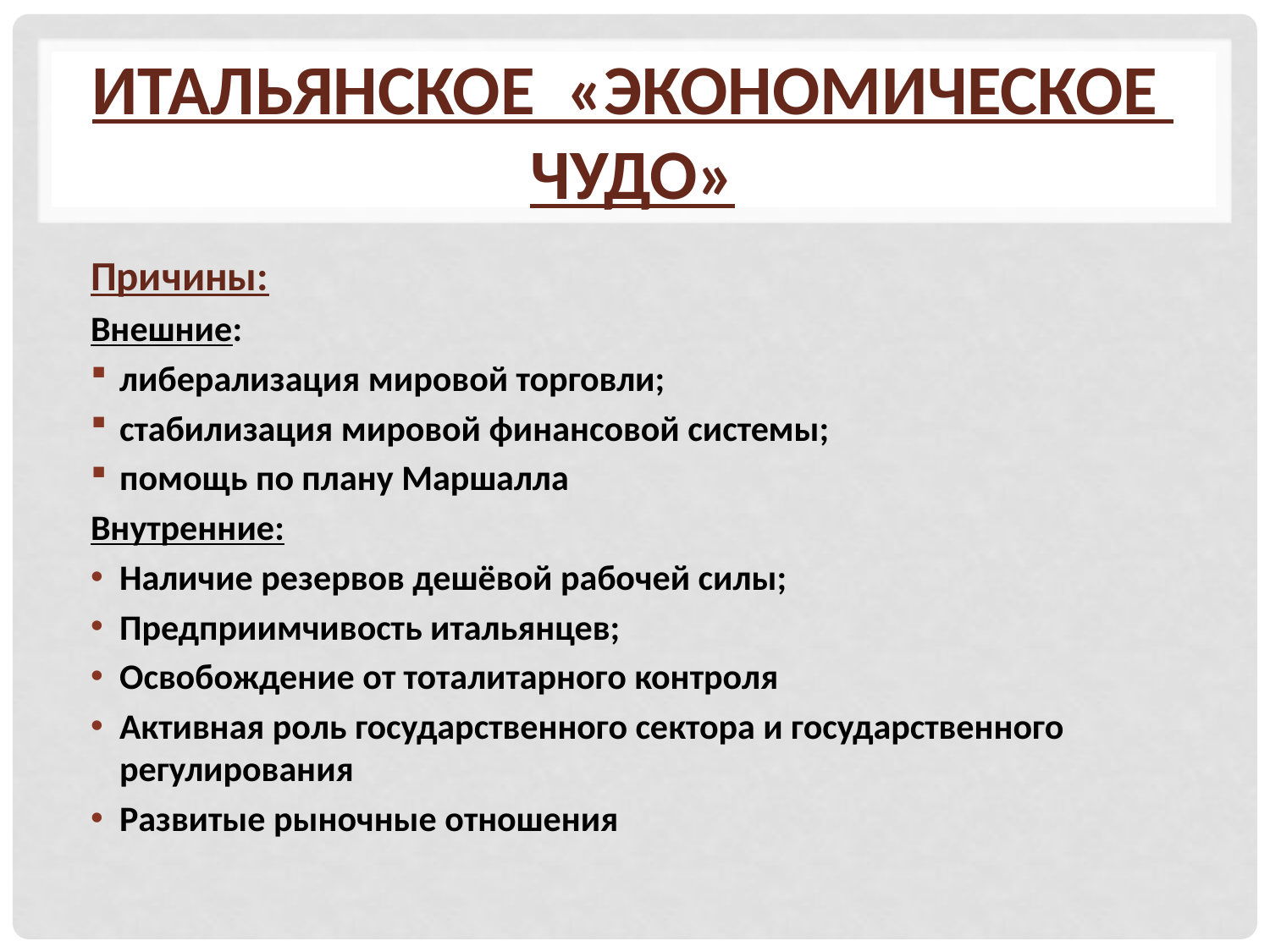

# Итальянское  «экономическое  чудо»
Причины:
Внешние:
либерализация мировой торговли;
стабилизация мировой финансовой системы;
помощь по плану Маршалла
Внутренние:
Наличие резервов дешёвой рабочей силы;
Предприимчивость итальянцев;
Освобождение от тоталитарного контроля
Активная роль государственного сектора и государственного регулирования
Развитые рыночные отношения